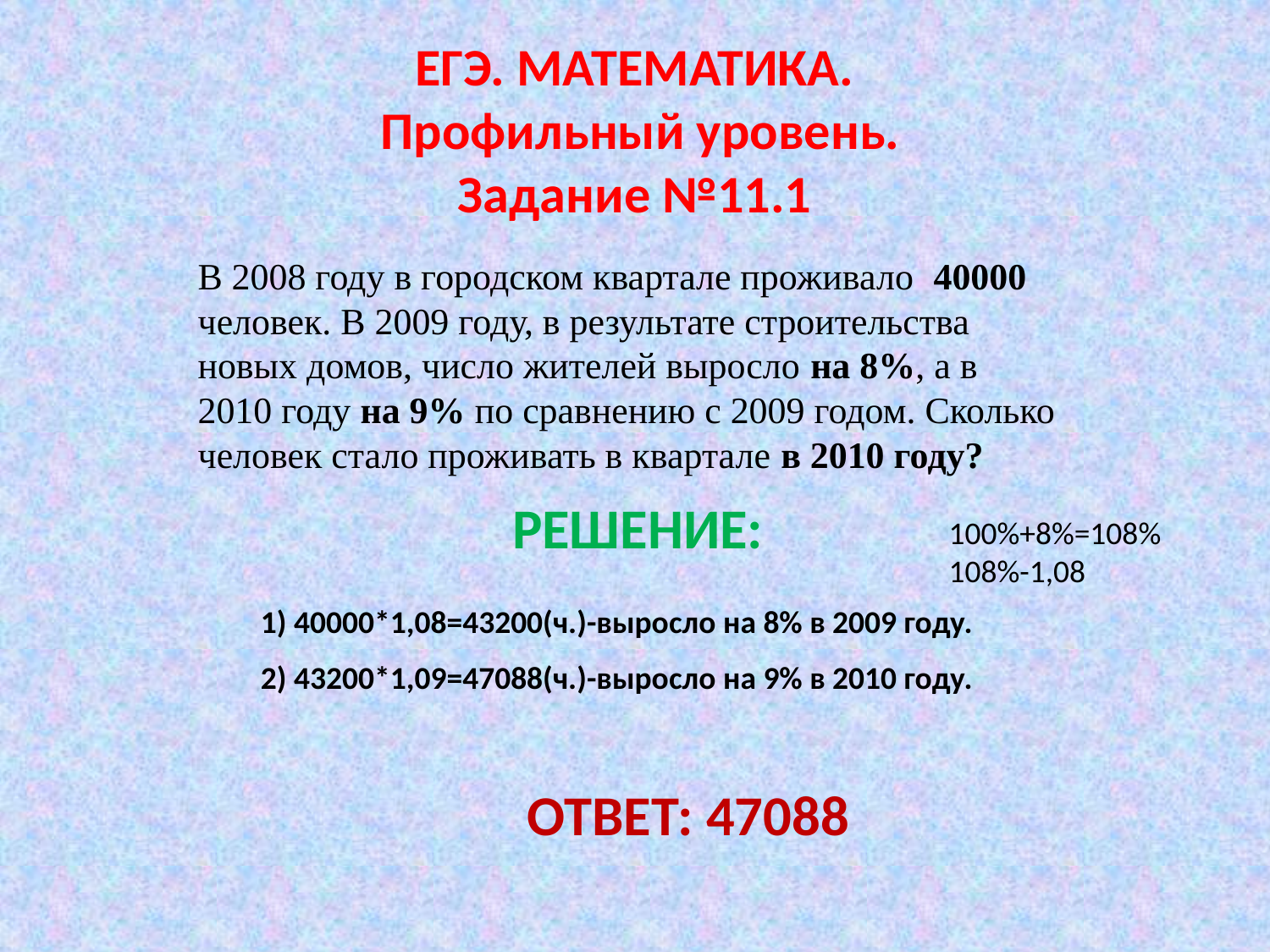

# ЕГЭ. МАТЕМАТИКА. Профильный уровень. Задание №11.1
В 2008 году в городском квартале проживало  40000 человек. В 2009 году, в результате строительства новых домов, число жителей выросло на 8%, а в 2010 году на 9% по сравнению с 2009 годом. Сколько человек стало проживать в квартале в 2010 году?
РЕШЕНИЕ:
100%+8%=108%
108%-1,08
1) 40000*1,08=43200(ч.)-выросло на 8% в 2009 году.
2) 43200*1,09=47088(ч.)-выросло на 9% в 2010 году.
ОТВЕТ: 47088